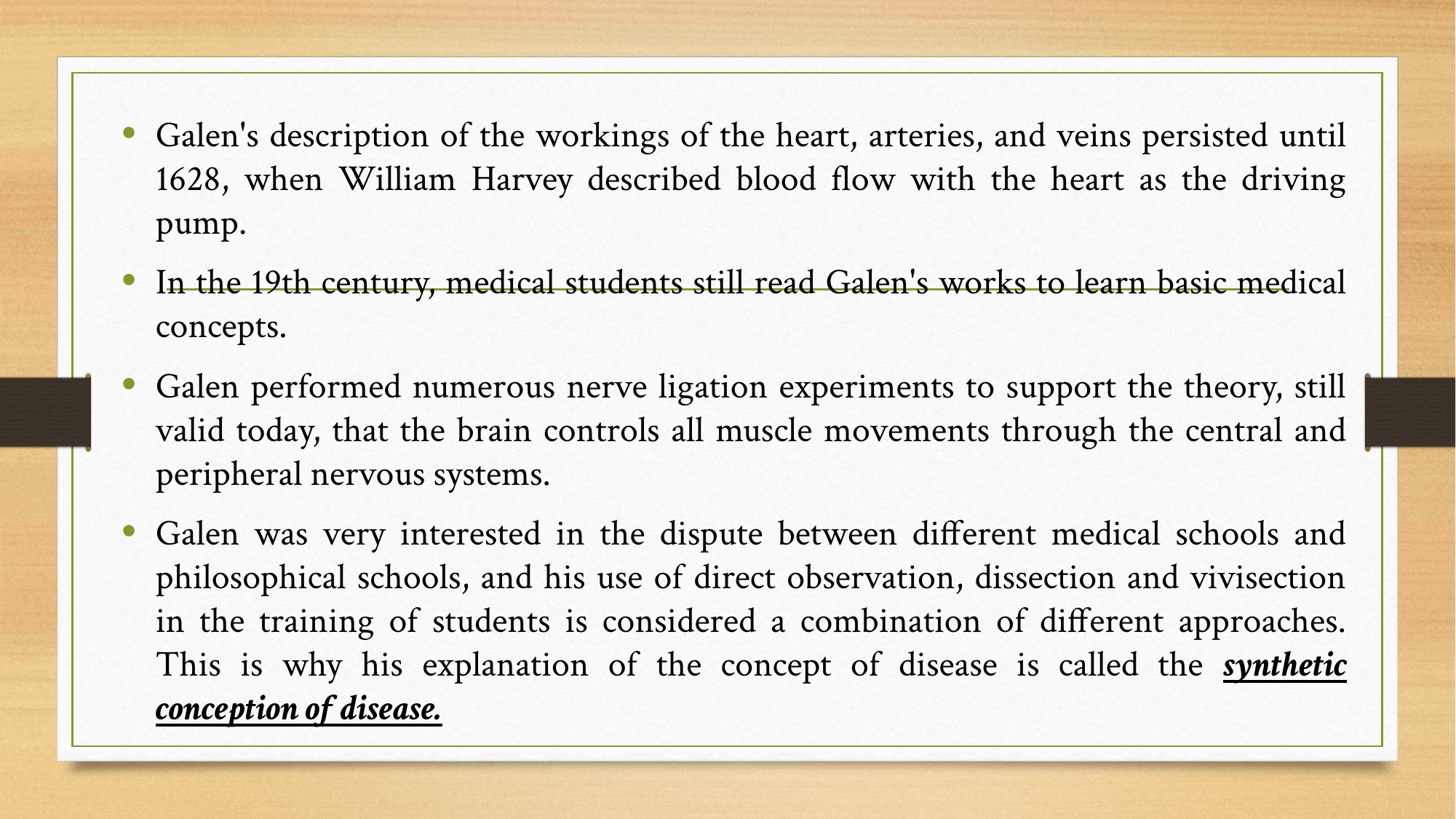

Galen's description of the workings of the heart, arteries, and veins persisted until 1628, when William Harvey described blood flow with the heart as the driving pump.
In the 19th century, medical students still read Galen's works to learn basic medical concepts.
Galen performed numerous nerve ligation experiments to support the theory, still valid today, that the brain controls all muscle movements through the central and peripheral nervous systems.
Galen was very interested in the dispute between different medical schools and philosophical schools, and his use of direct observation, dissection and vivisection in the training of students is considered a combination of different approaches. This is why his explanation of the concept of disease is called the synthetic conception of disease.